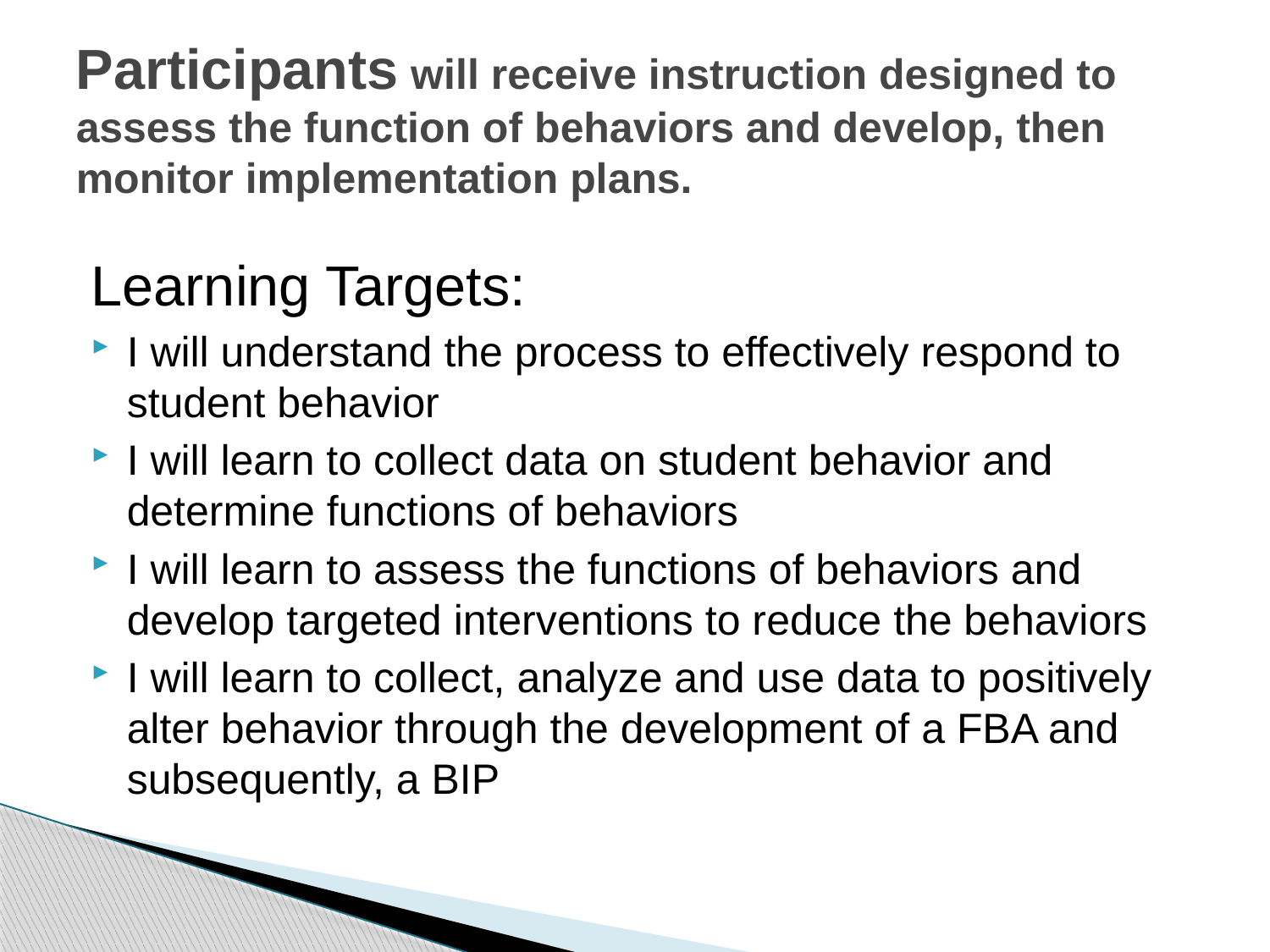

# Participants will receive instruction designed to assess the function of behaviors and develop, then monitor implementation plans.
Learning Targets:
I will understand the process to effectively respond to student behavior
I will learn to collect data on student behavior and determine functions of behaviors
I will learn to assess the functions of behaviors and develop targeted interventions to reduce the behaviors
I will learn to collect, analyze and use data to positively alter behavior through the development of a FBA and subsequently, a BIP